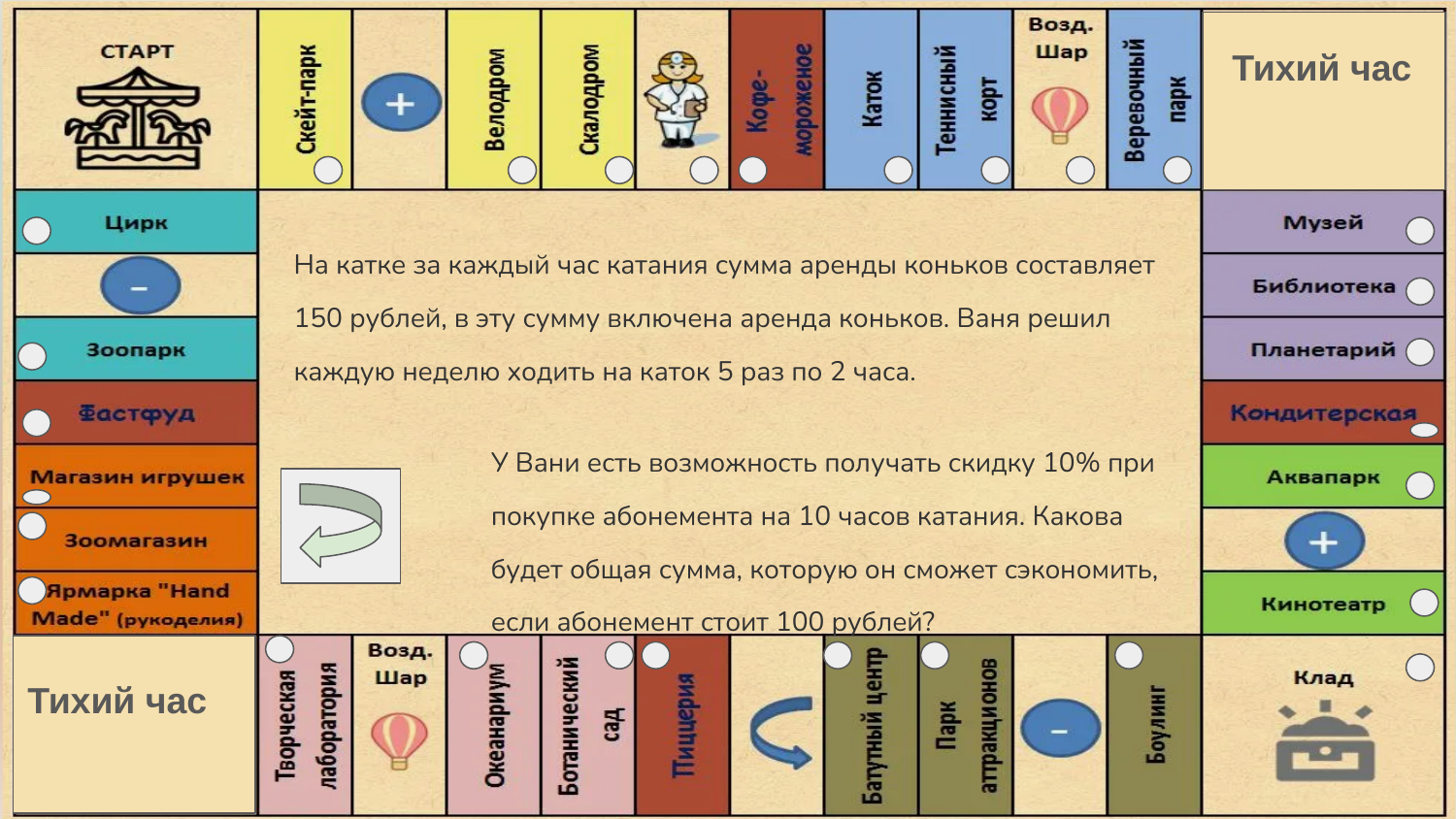

Тихий час

На катке за каждый час катания сумма аренды коньков составляет 150 рублей, в эту сумму включена аренда коньков. Ваня решил каждую неделю ходить на каток 5 раз по 2 часа.

У Вани есть возможность получать скидку 10% при покупке абонемента на 10 часов катания. Какова будет общая сумма, которую он сможет сэкономить, если абонемент стоит 100 рублей?

Тихий час